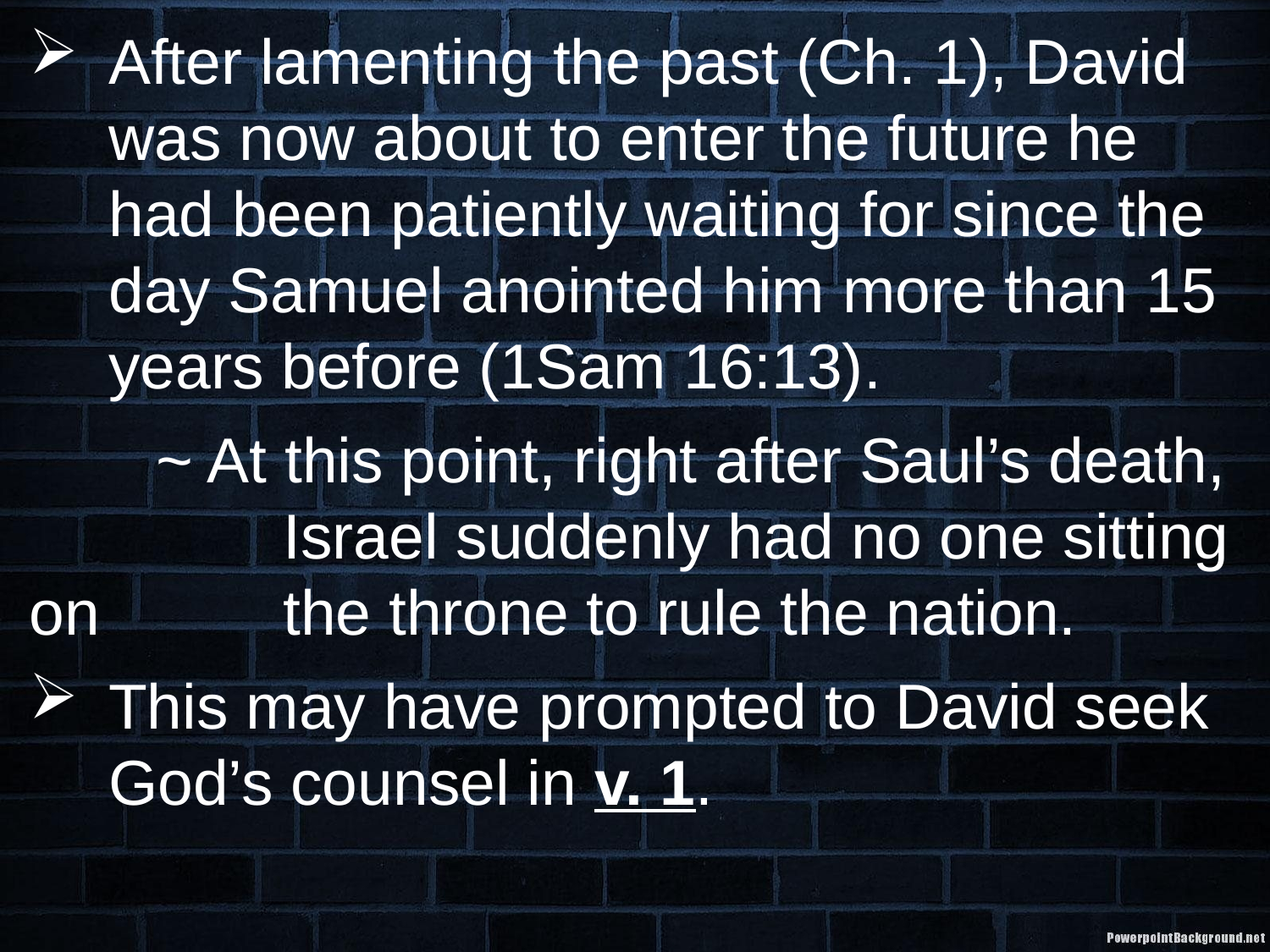

After lamenting the past (Ch. 1), David was now about to enter the future he had been patiently waiting for since the day Samuel anointed him more than 15 years before (1Sam 16:13).
	~ At this point, right after Saul’s death, 		Israel suddenly had no one sitting on 		the throne to rule the nation.
This may have prompted to David seek God’s counsel in v. 1.